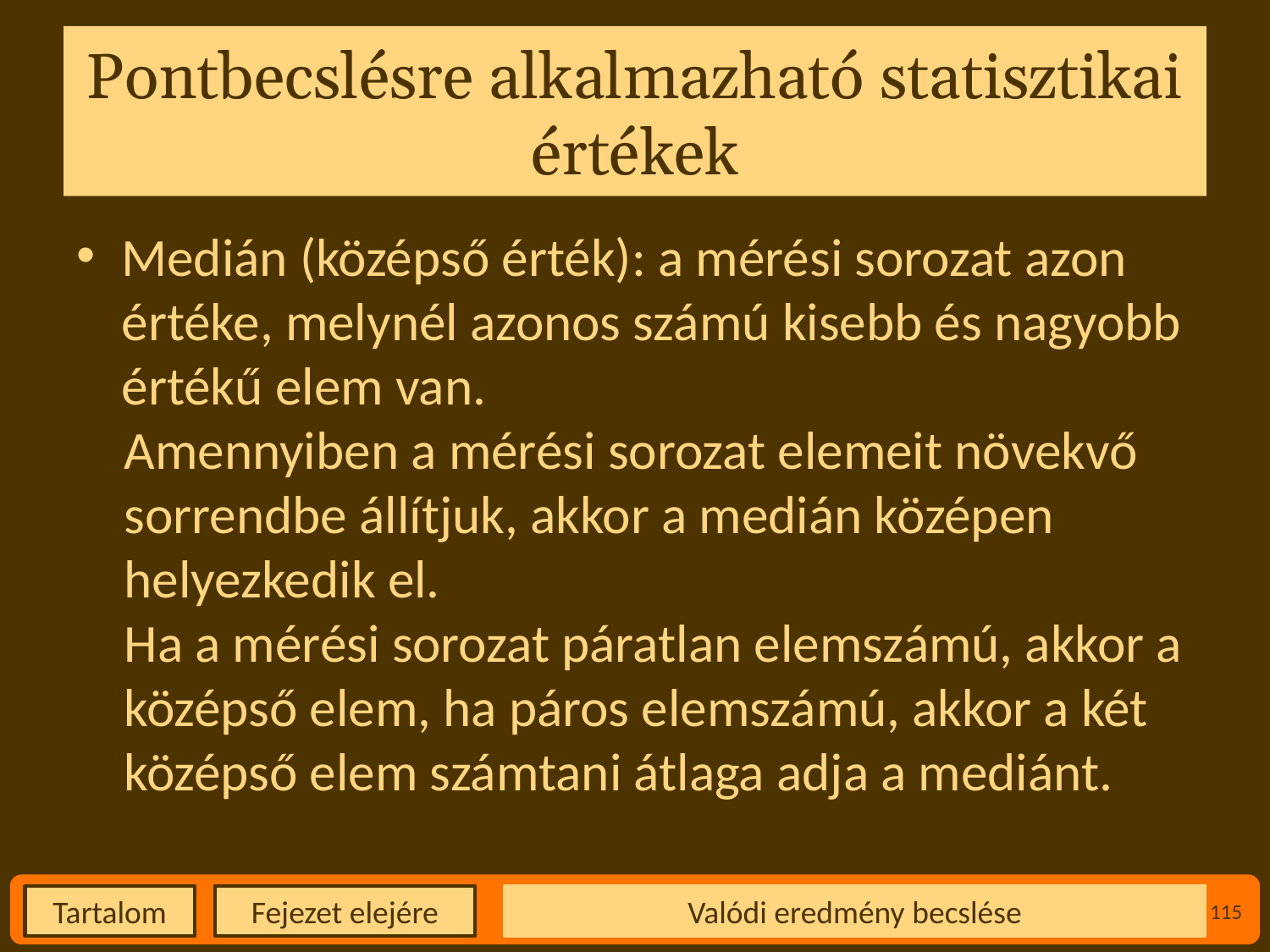

# Pontbecslésre alkalmazható statisztikai értékek
Medián (középső érték): a mérési sorozat azon értéke, melynél azonos számú kisebb és nagyobb értékű elem van.
Amennyiben a mérési sorozat elemeit növekvő sorrendbe állítjuk, akkor a medián középen helyezkedik el.
Ha a mérési sorozat páratlan elemszámú, akkor a középső elem, ha páros elemszámú, akkor a két középső elem számtani átlaga adja a mediánt.

Valódi eredmény becslése
115
Fejezet elejére